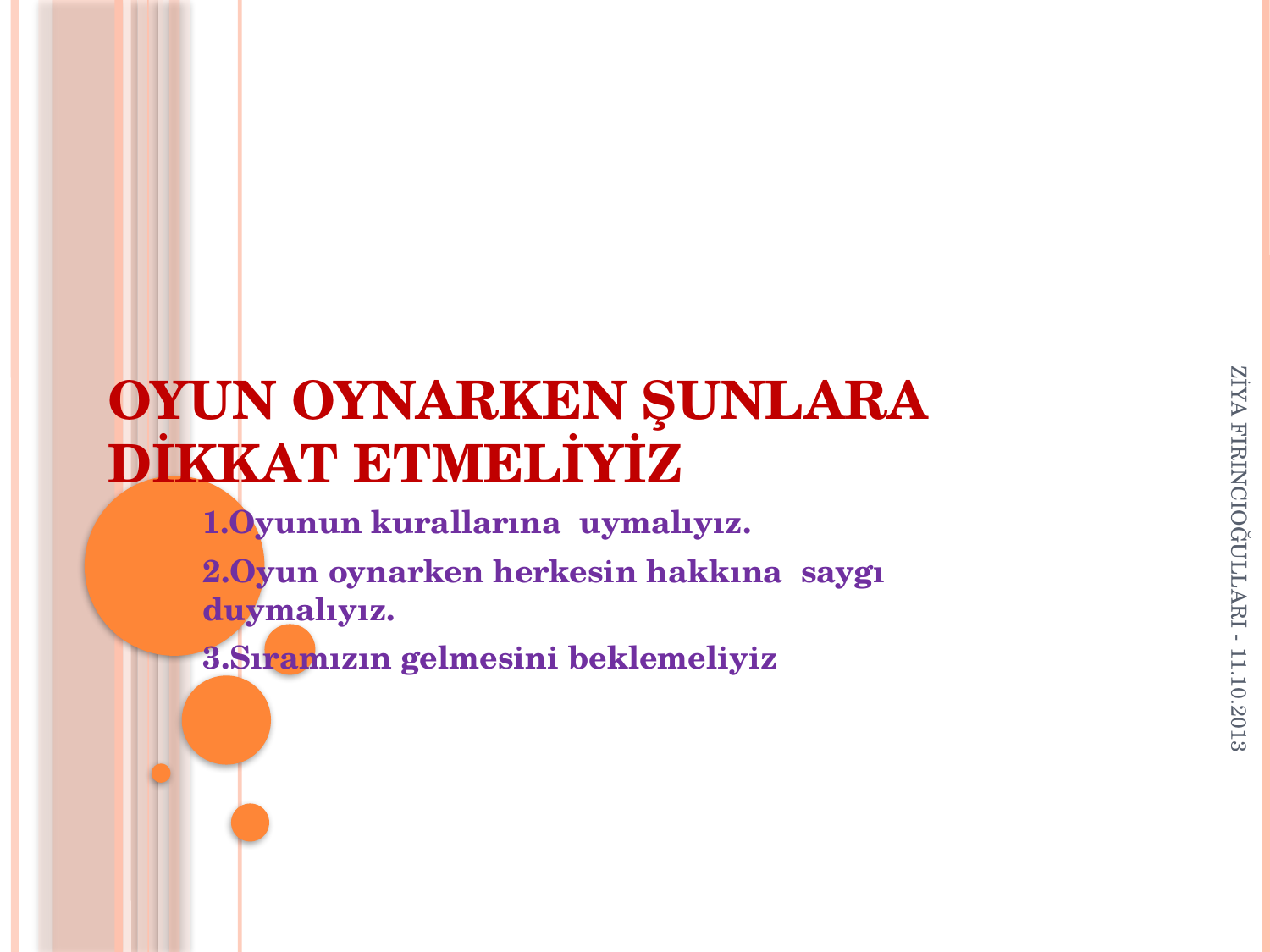

# Oyun Oynarken Şunlara Dikkat Etmeliyiz
1.Oyunun kurallarına  uymalıyız.
2.Oyun oynarken herkesin hakkına  saygı duymalıyız.
3.Sıramızın gelmesini beklemeliyiz
ZİYA FIRINCIOĞULLARI - 11.10.2013